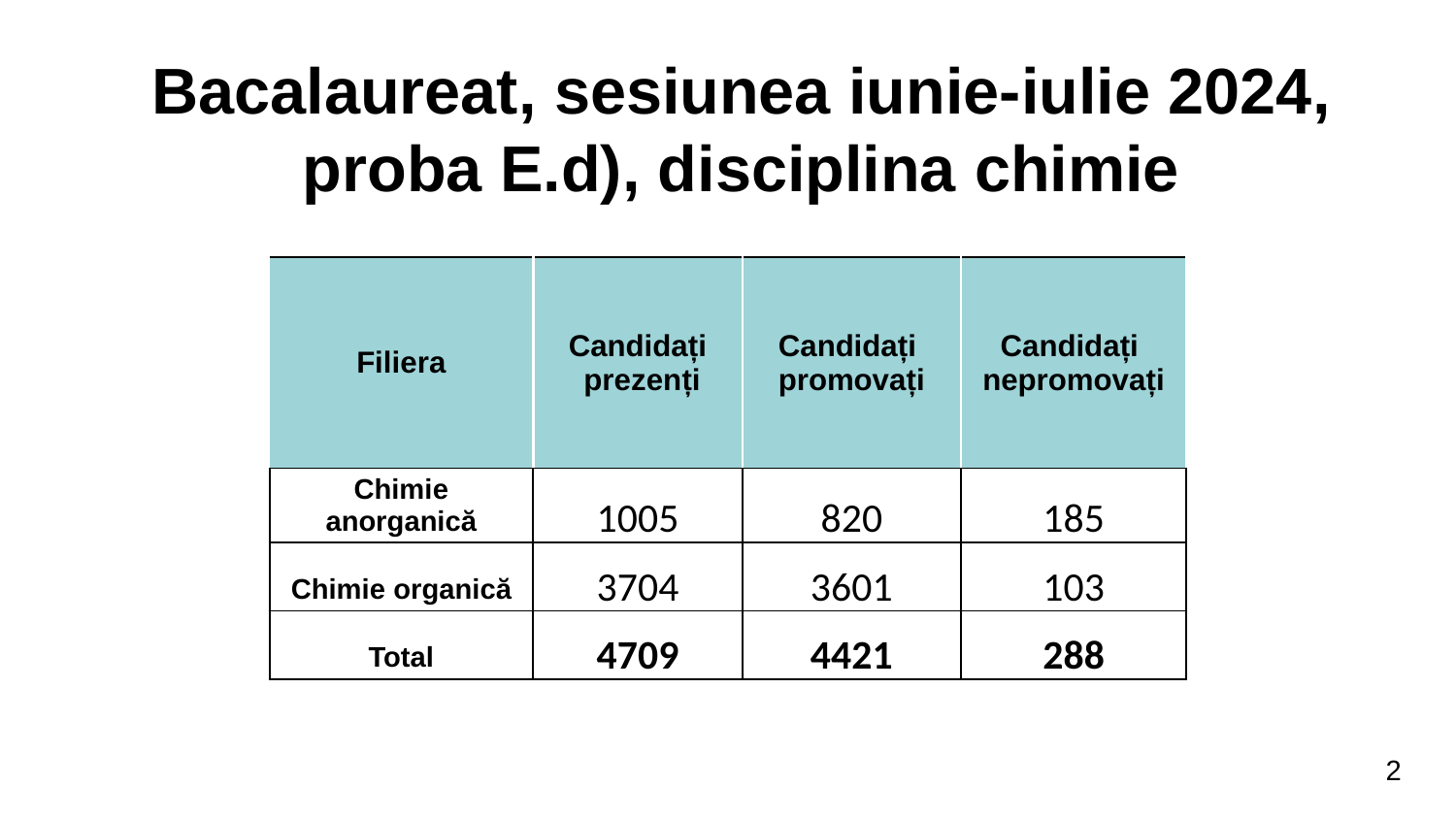

Bacalaureat, sesiunea iunie-iulie 2024, proba E.d), disciplina chimie
| Filiera | Candidați prezenți | Candidați promovați | Candidați nepromovați |
| --- | --- | --- | --- |
| Chimie anorganică | 1005 | 820 | 185 |
| Chimie organică | 3704 | 3601 | 103 |
| Total | 4709 | 4421 | 288 |
2